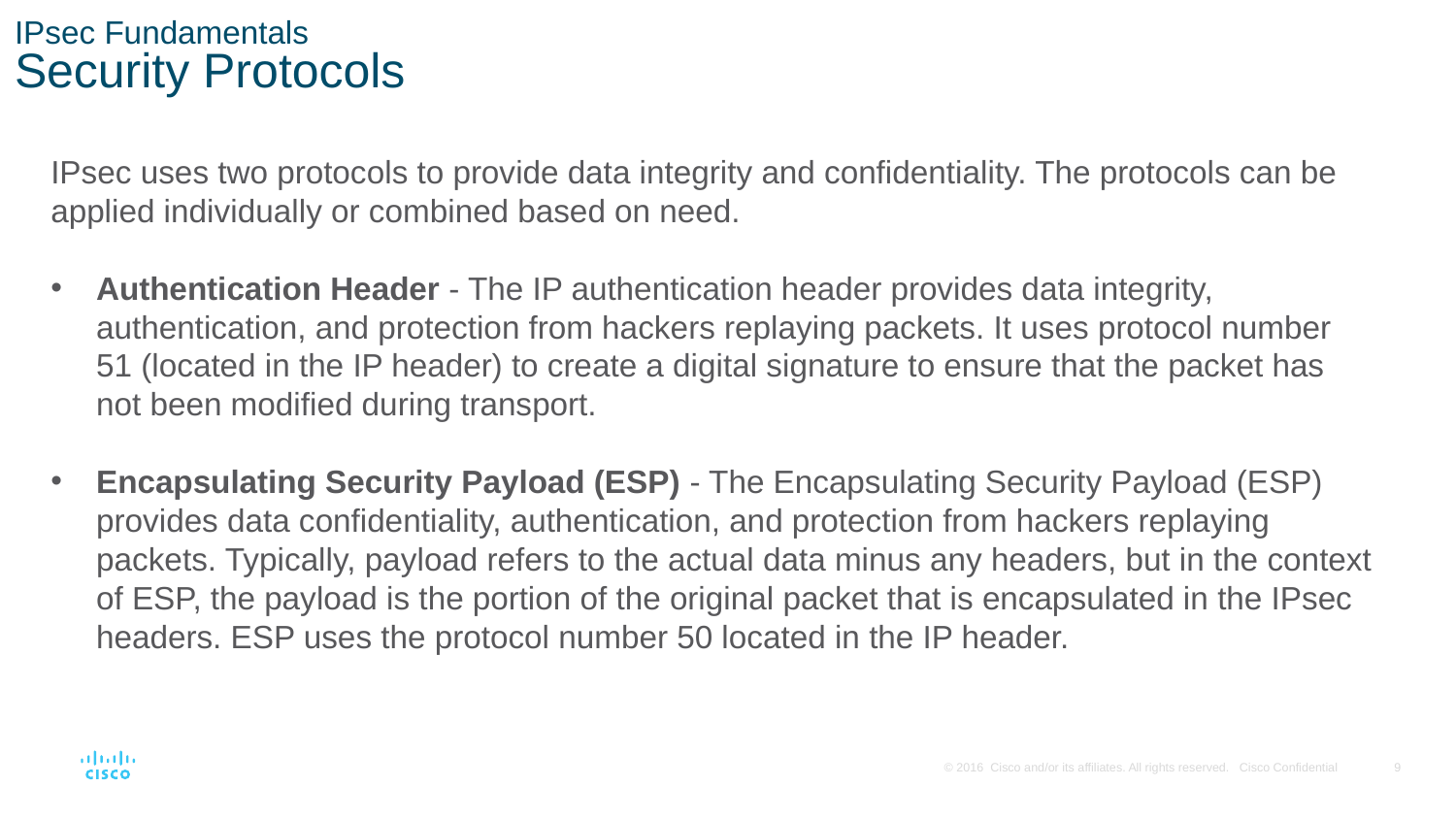

# IPsec Fundamentals Security Protocols
IPsec uses two protocols to provide data integrity and confidentiality. The protocols can be
applied individually or combined based on need.

Authentication Header - The IP authentication header provides data integrity, authentication, and protection from hackers replaying packets. It uses protocol number 51 (located in the IP header) to create a digital signature to ensure that the packet has not been modified during transport.

Encapsulating Security Payload (ESP) - The Encapsulating Security Payload (ESP) provides data confidentiality, authentication, and protection from hackers replaying packets. Typically, payload refers to the actual data minus any headers, but in the context of ESP, the payload is the portion of the original packet that is encapsulated in the IPsec headers. ESP uses the protocol number 50 located in the IP header.